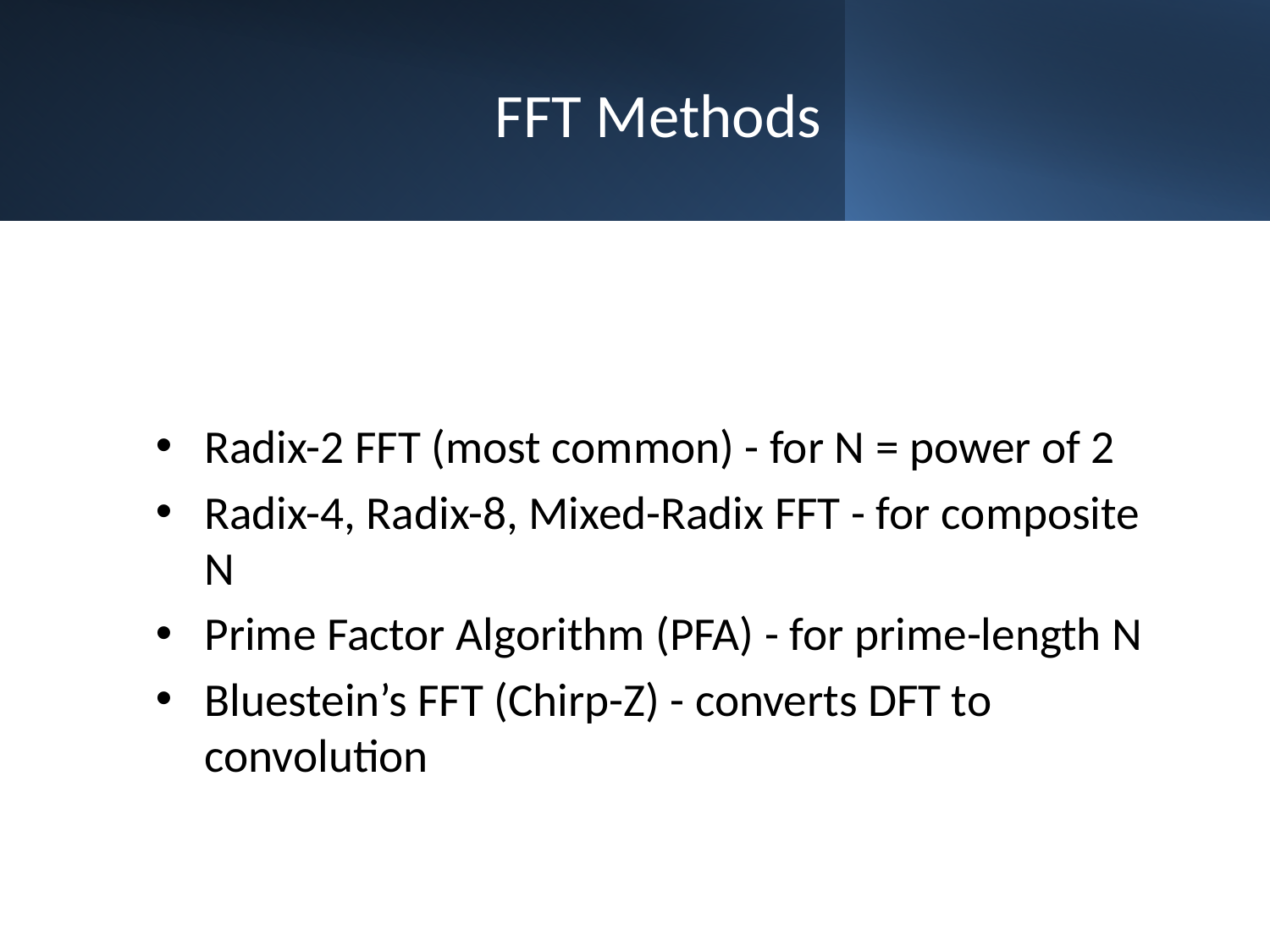

# FFT Methods

Radix-2 FFT (most common) - for N = power of 2
Radix-4, Radix-8, Mixed-Radix FFT - for composite N
Prime Factor Algorithm (PFA) - for prime-length N
Bluestein’s FFT (Chirp-Z) - converts DFT to convolution